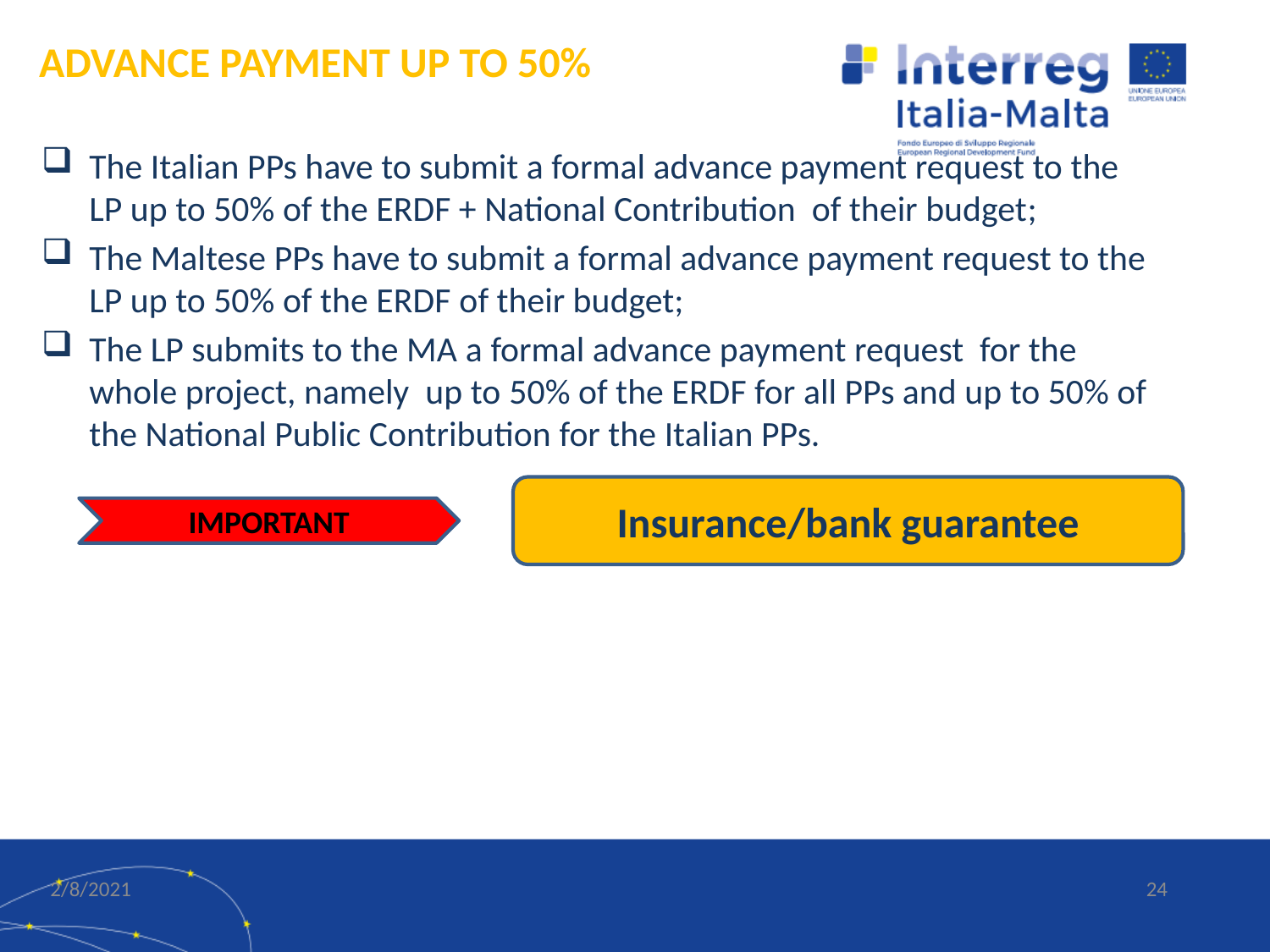

# ADVANCE PAYMENT UP TO 50%
The Italian PPs have to submit a formal advance payment request to the LP up to 50% of the ERDF + National Contribution  of their budget;
The Maltese PPs have to submit a formal advance payment request to the LP up to 50% of the ERDF of their budget;
The LP submits to the MA a formal advance payment request  for the whole project, namely  up to 50% of the ERDF for all PPs and up to 50% of the National Public Contribution for the Italian PPs.

Insurance/bank guarantee
IMPORTANT
2/8/2021

24